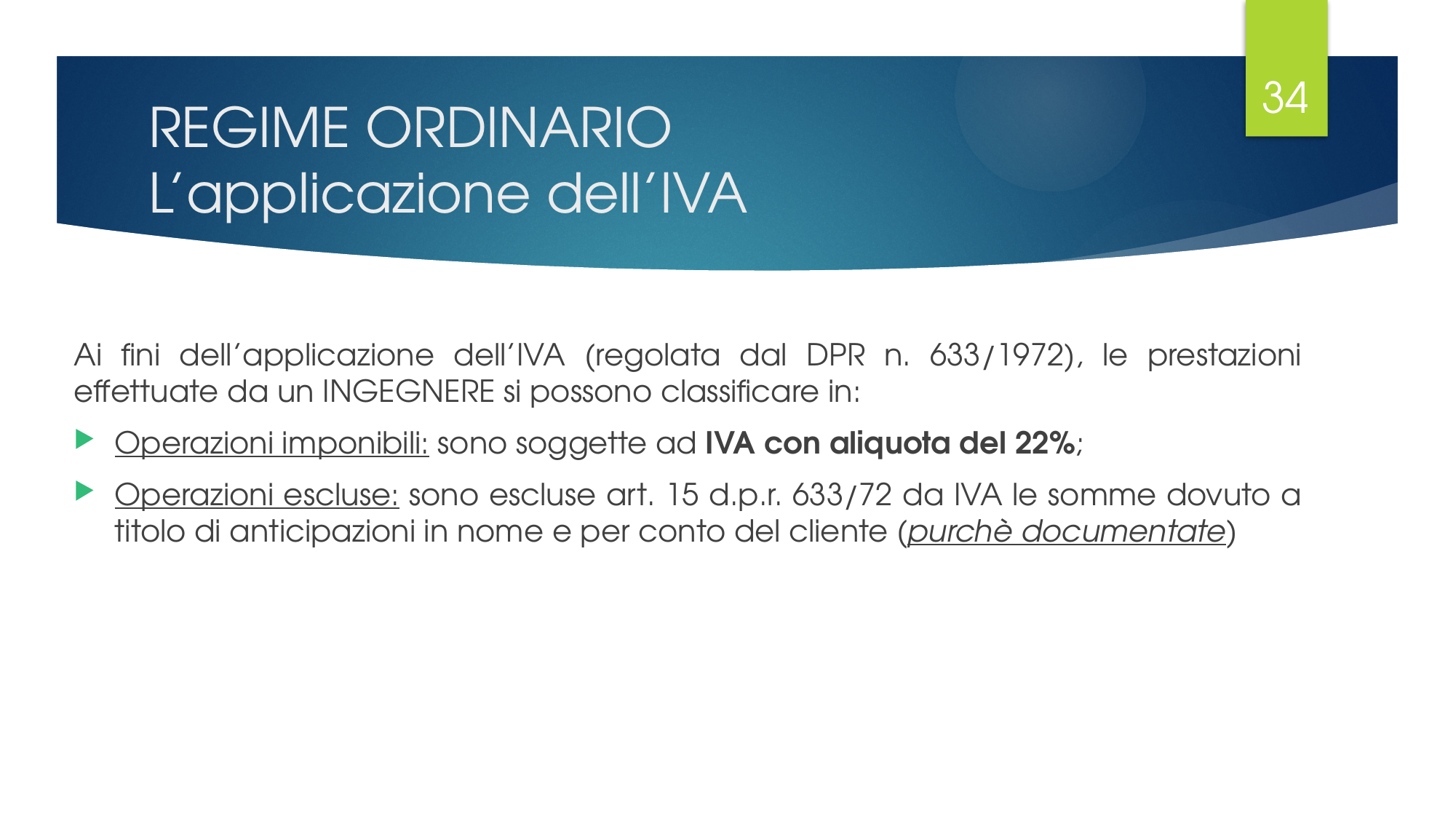

34
# REGIME ORDINARIO L’applicazione dell’IVA
Ai fini dell’applicazione dell’IVA (regolata dal DPR n. 633/1972), le prestazioni effettuate da un INGEGNERE si possono classificare in:
Operazioni imponibili: sono soggette ad IVA con aliquota del 22%;
Operazioni escluse: sono escluse art. 15 d.p.r. 633/72 da IVA le somme dovuto a titolo di anticipazioni in nome e per conto del cliente (purchè documentate)